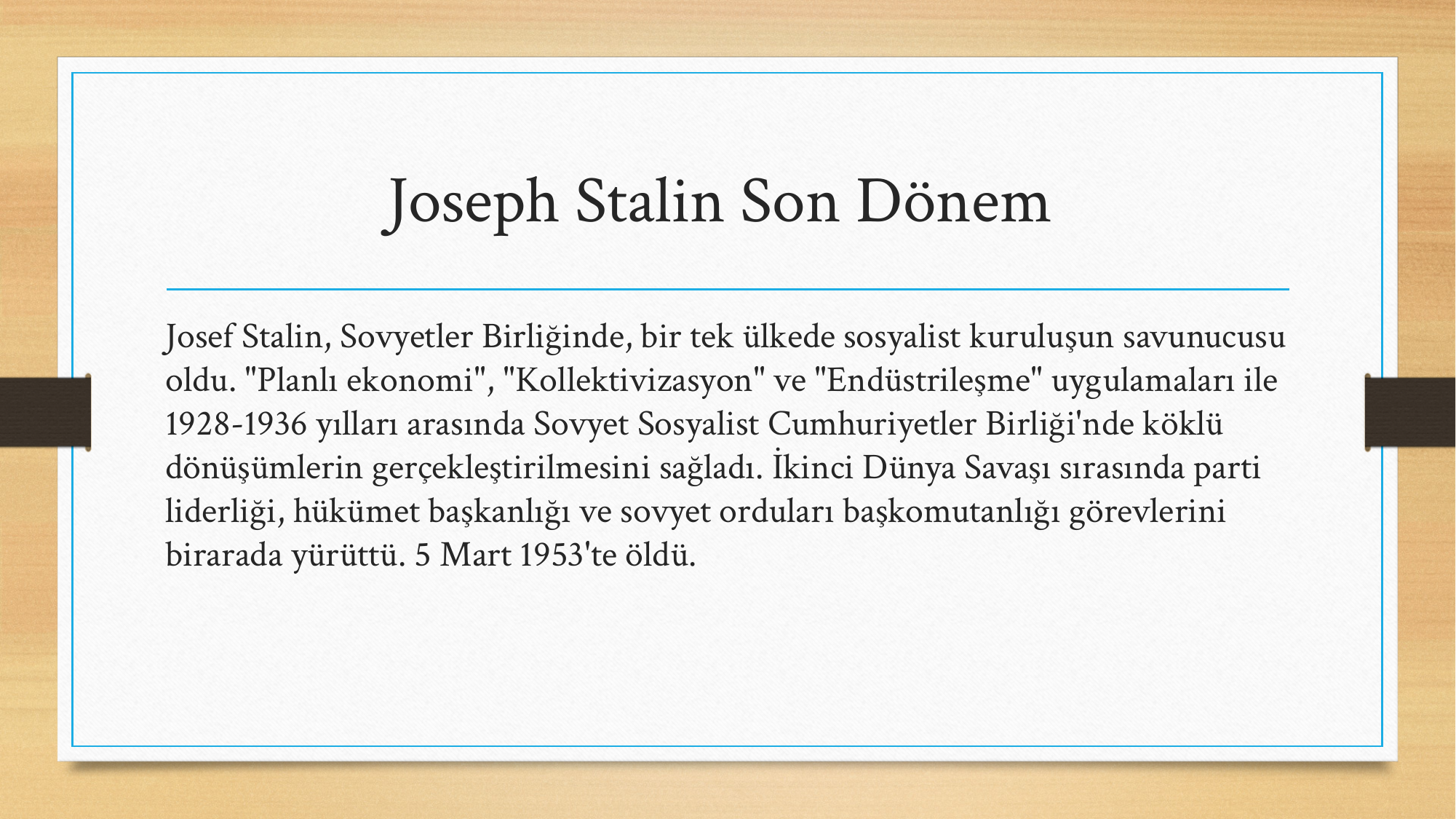

# Joseph Stalin Son Dönem
Josef Stalin, Sovyetler Birliğinde, bir tek ülkede sosyalist kuruluşun savunucusu oldu. "Planlı ekonomi", "Kollektivizasyon" ve "Endüstrileşme" uygulamaları ile 1928-1936 yılları arasında Sovyet Sosyalist Cumhuriyetler Birliği'nde köklü dönüşümlerin gerçekleştirilmesini sağladı. İkinci Dünya Savaşı sırasında parti liderliği, hükümet başkanlığı ve sovyet orduları başkomutanlığı görevlerini birarada yürüttü. 5 Mart 1953'te öldü.